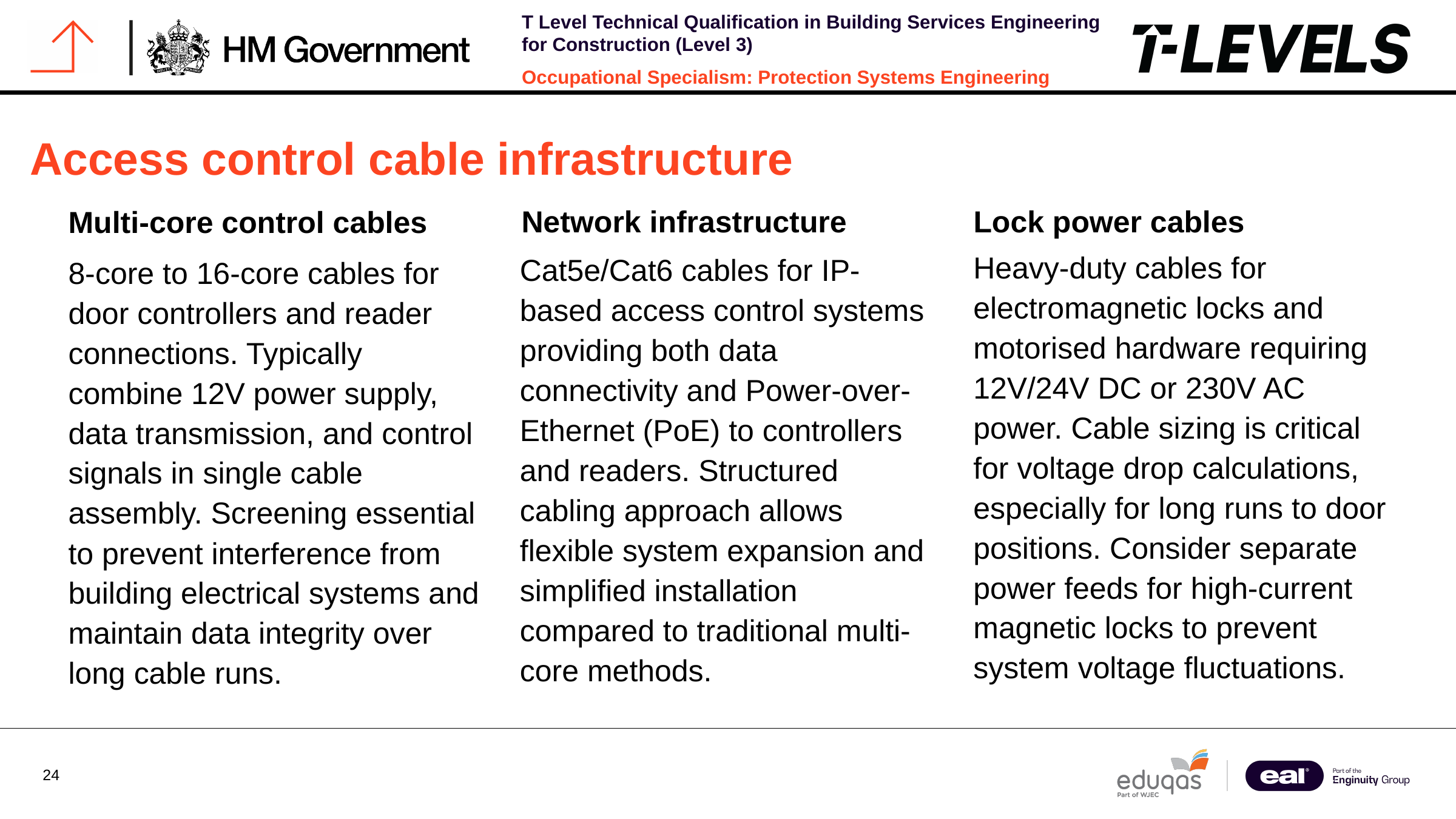

Access control cable infrastructure
Network infrastructure
Lock power cables
Multi-core control cables
Heavy-duty cables for electromagnetic locks and motorised hardware requiring 12V/24V DC or 230V AC power. Cable sizing is critical for voltage drop calculations, especially for long runs to door positions. Consider separate power feeds for high-current magnetic locks to prevent system voltage fluctuations.
Cat5e/Cat6 cables for IP-based access control systems providing both data connectivity and Power-over-Ethernet (PoE) to controllers and readers. Structured cabling approach allows flexible system expansion and simplified installation compared to traditional multi-core methods.
8-core to 16-core cables for door controllers and reader connections. Typically combine 12V power supply, data transmission, and control signals in single cable assembly. Screening essential to prevent interference from building electrical systems and maintain data integrity over long cable runs.